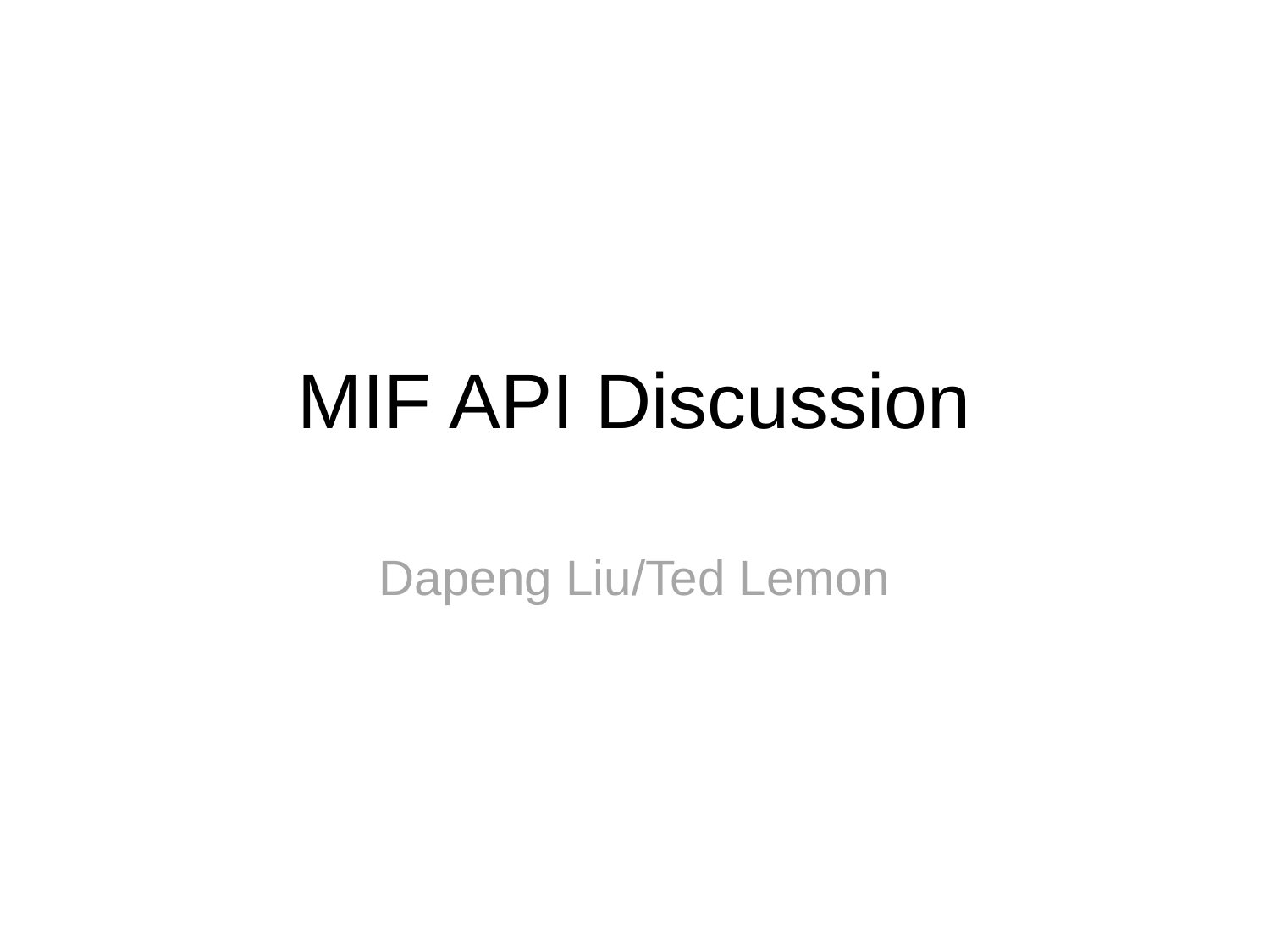

# MIF API Discussion
Dapeng Liu/Ted Lemon